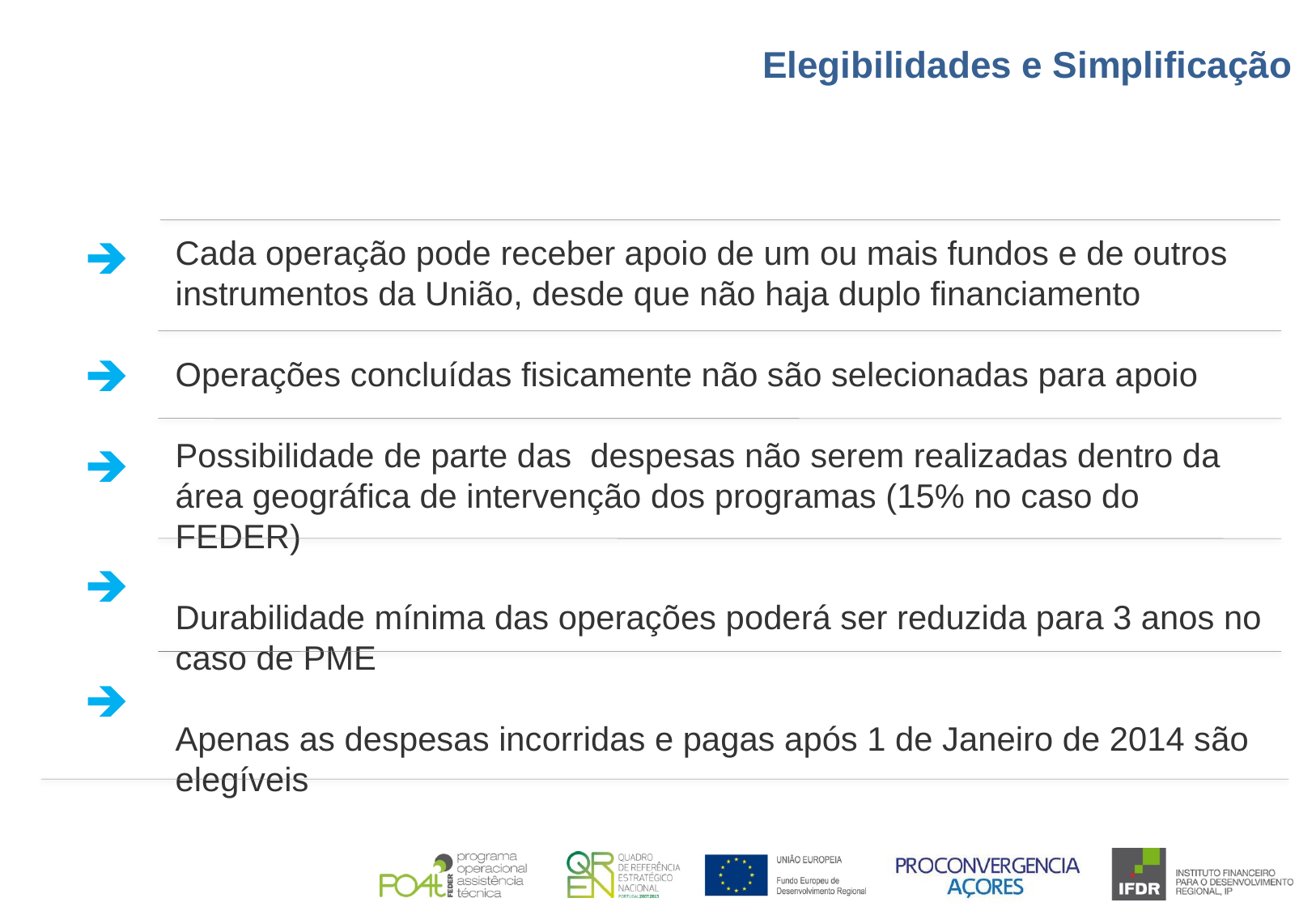

Elegibilidades e Simplificação

Cada operação pode receber apoio de um ou mais fundos e de outros instrumentos da União, desde que não haja duplo financiamento
Operações concluídas fisicamente não são selecionadas para apoio
Possibilidade de parte das  despesas não serem realizadas dentro da área geográfica de intervenção dos programas (15% no caso do FEDER)
Durabilidade mínima das operações poderá ser reduzida para 3 anos no caso de PME
Apenas as despesas incorridas e pagas após 1 de Janeiro de 2014 são elegíveis